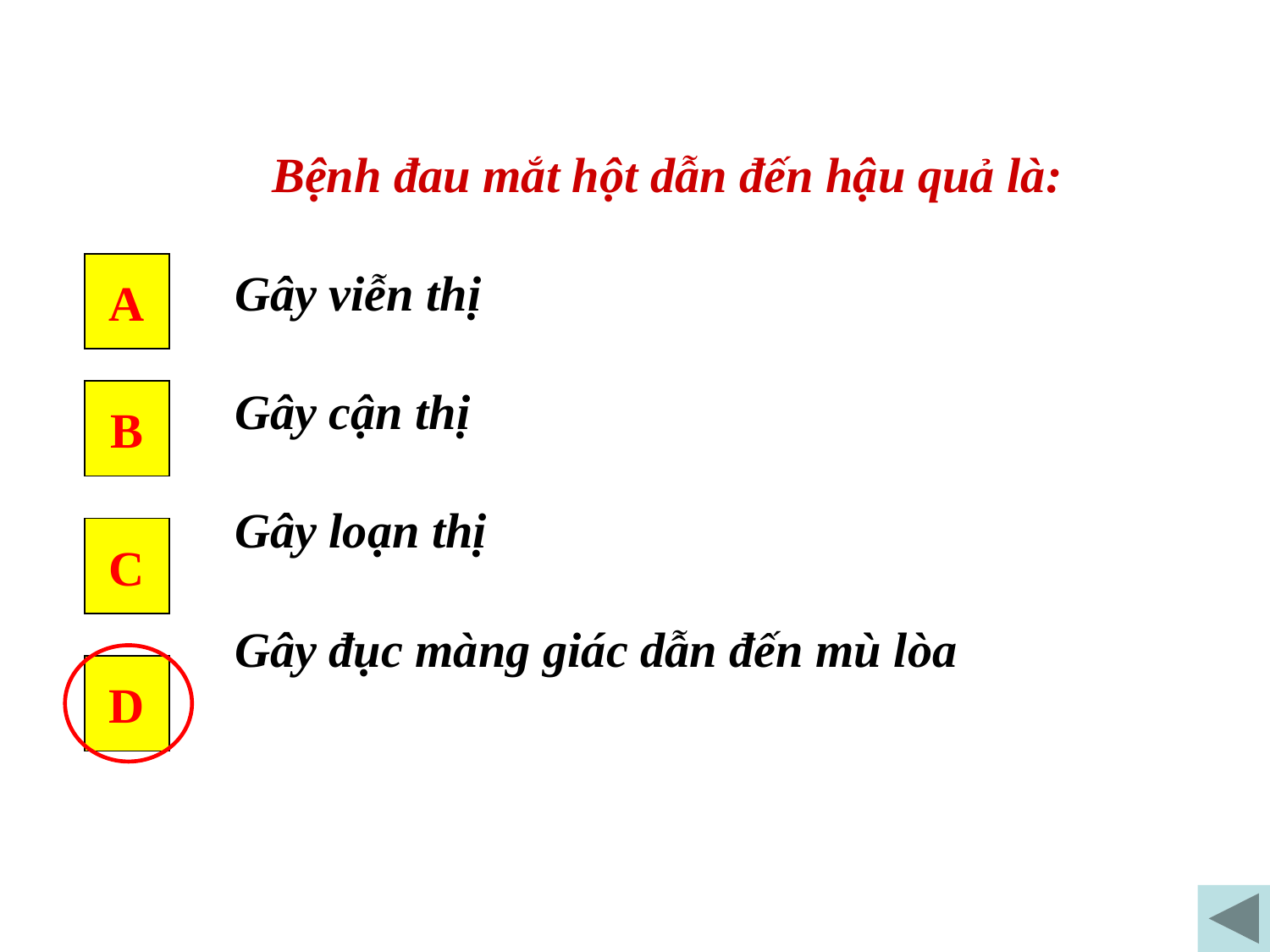

Bệnh đau mắt hột dẫn đến hậu quả là:
	Gây viễn thị
	Gây cận thị
	Gây loạn thị
	Gây đục màng giác dẫn đến mù lòa
A
B
C

D